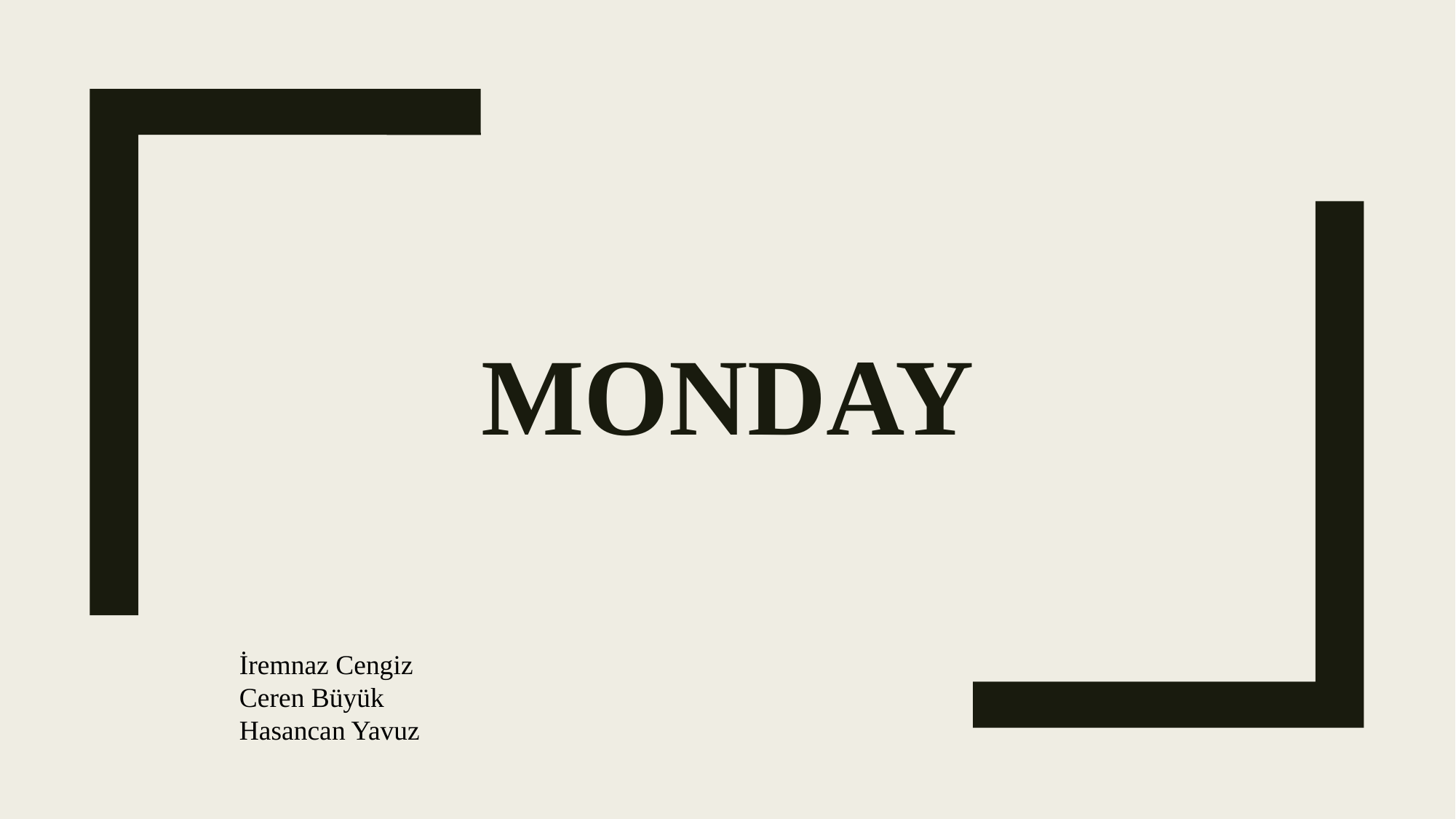

# MONDAY
İremnaz Cengiz
Ceren Büyük
Hasancan Yavuz